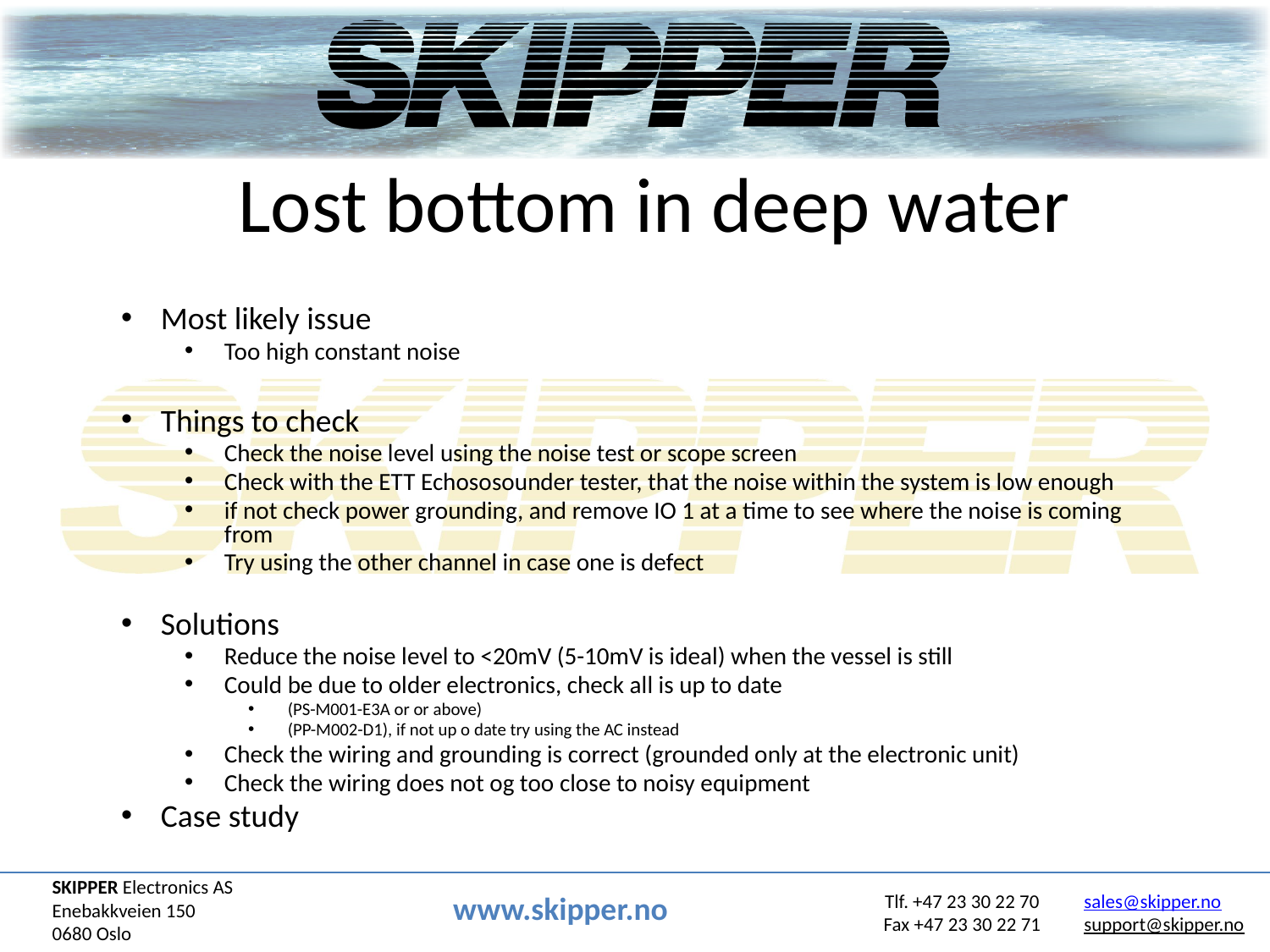

# Lost bottom in deep water

Most likely issue
Too high constant noise

Things to check
Check the noise level using the noise test or scope screen
Check with the ETT Echososounder tester, that the noise within the system is low enough
if not check power grounding, and remove IO 1 at a time to see where the noise is coming from
Try using the other channel in case one is defect

Solutions
Reduce the noise level to <20mV (5-10mV is ideal) when the vessel is still
Could be due to older electronics, check all is up to date
(PS-M001-E3A or or above)
(PP-M002-D1), if not up o date try using the AC instead
Check the wiring and grounding is correct (grounded only at the electronic unit)
Check the wiring does not og too close to noisy equipment
Case study